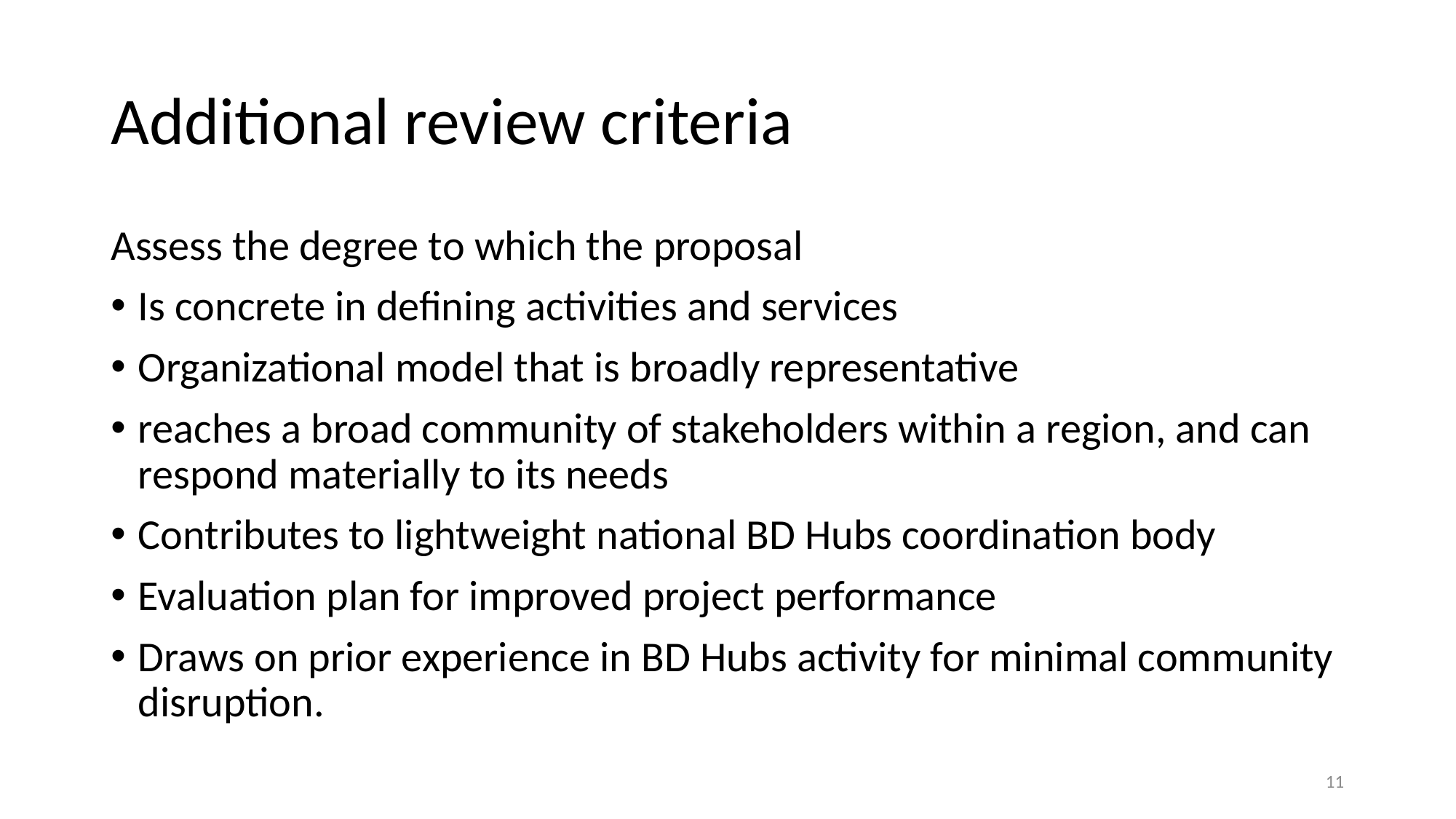

# Additional review criteria
Assess the degree to which the proposal
Is concrete in defining activities and services
Organizational model that is broadly representative
reaches a broad community of stakeholders within a region, and can respond materially to its needs
Contributes to lightweight national BD Hubs coordination body
Evaluation plan for improved project performance
Draws on prior experience in BD Hubs activity for minimal community disruption.
11